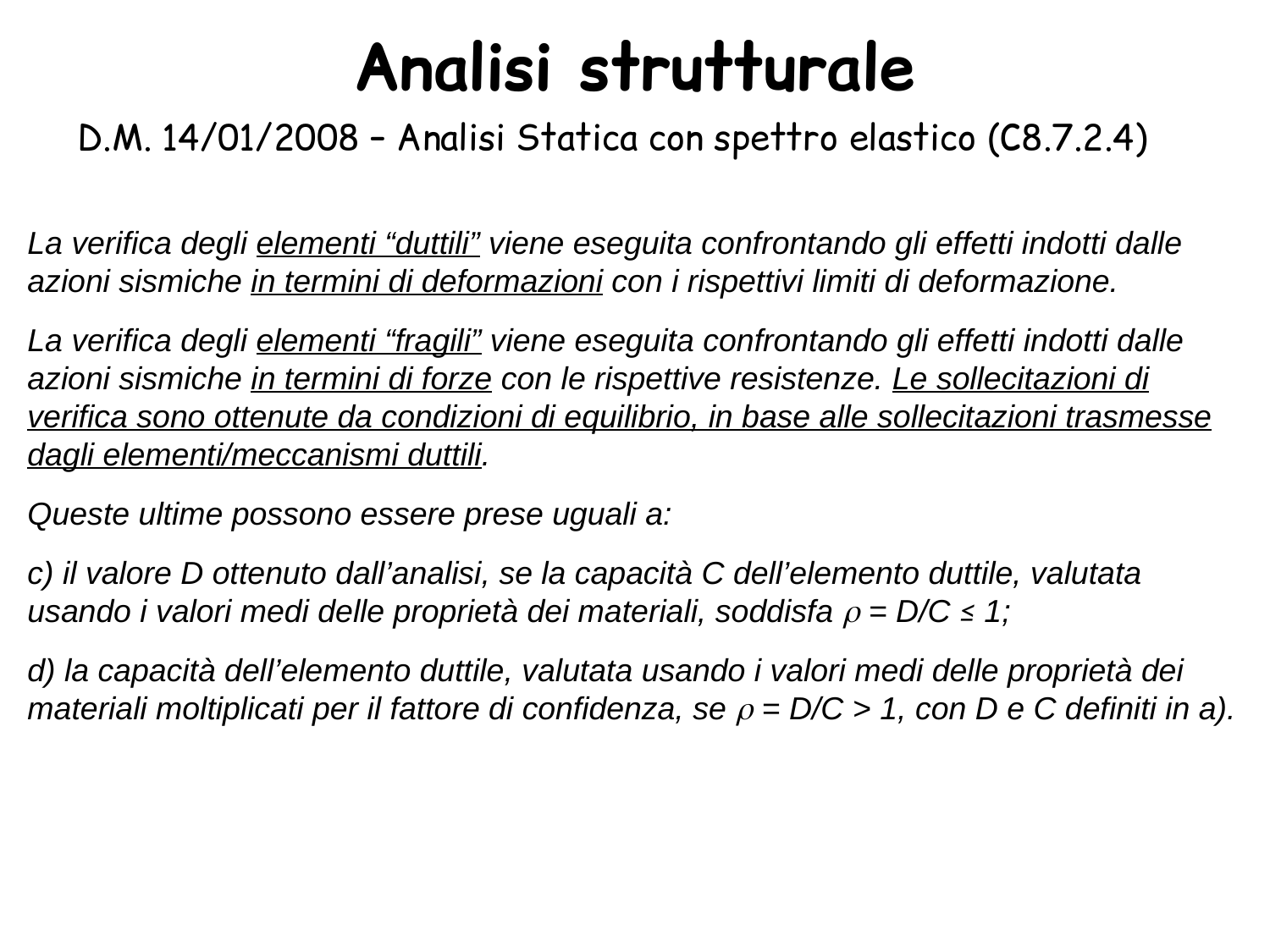

Analisi strutturale
D.M. 14/01/2008 – Analisi Statica con spettro elastico (C8.7.2.4)
La verifica degli elementi “duttili” viene eseguita confrontando gli effetti indotti dalle azioni sismiche in termini di deformazioni con i rispettivi limiti di deformazione.
La verifica degli elementi “fragili” viene eseguita confrontando gli effetti indotti dalle azioni sismiche in termini di forze con le rispettive resistenze. Le sollecitazioni di verifica sono ottenute da condizioni di equilibrio, in base alle sollecitazioni trasmesse dagli elementi/meccanismi duttili.
Queste ultime possono essere prese uguali a:
c) il valore D ottenuto dall’analisi, se la capacità C dell’elemento duttile, valutata usando i valori medi delle proprietà dei materiali, soddisfa ρ = D/C ≤ 1;
d) la capacità dell’elemento duttile, valutata usando i valori medi delle proprietà dei materiali moltiplicati per il fattore di confidenza, se ρ = D/C > 1, con D e C definiti in a).